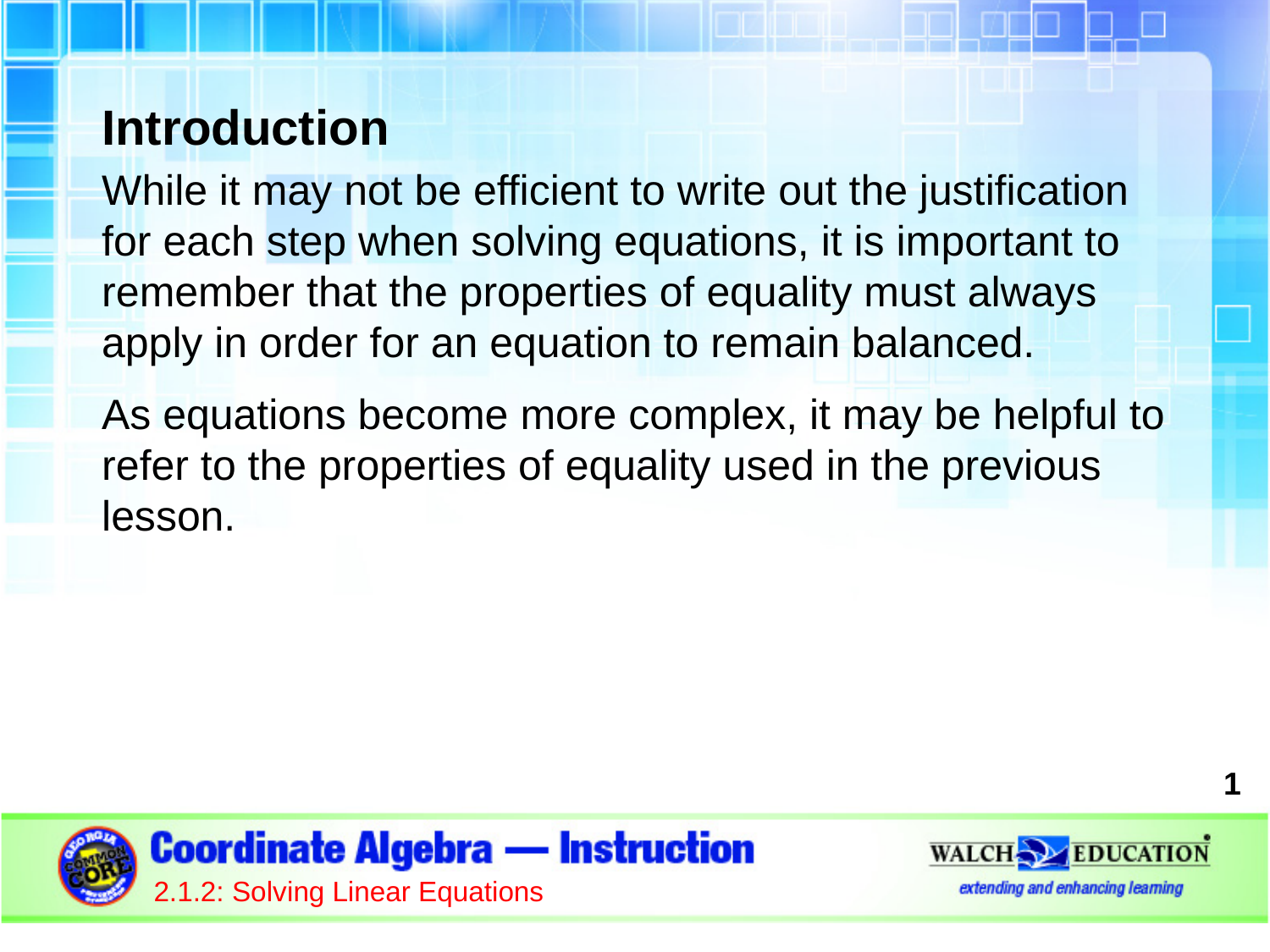

Introduction
While it may not be efficient to write out the justification for each step when solving equations, it is important to remember that the properties of equality must always apply in order for an equation to remain balanced.

As equations become more complex, it may be helpful to refer to the properties of equality used in the previous lesson.
1
2.1.2: Solving Linear Equations